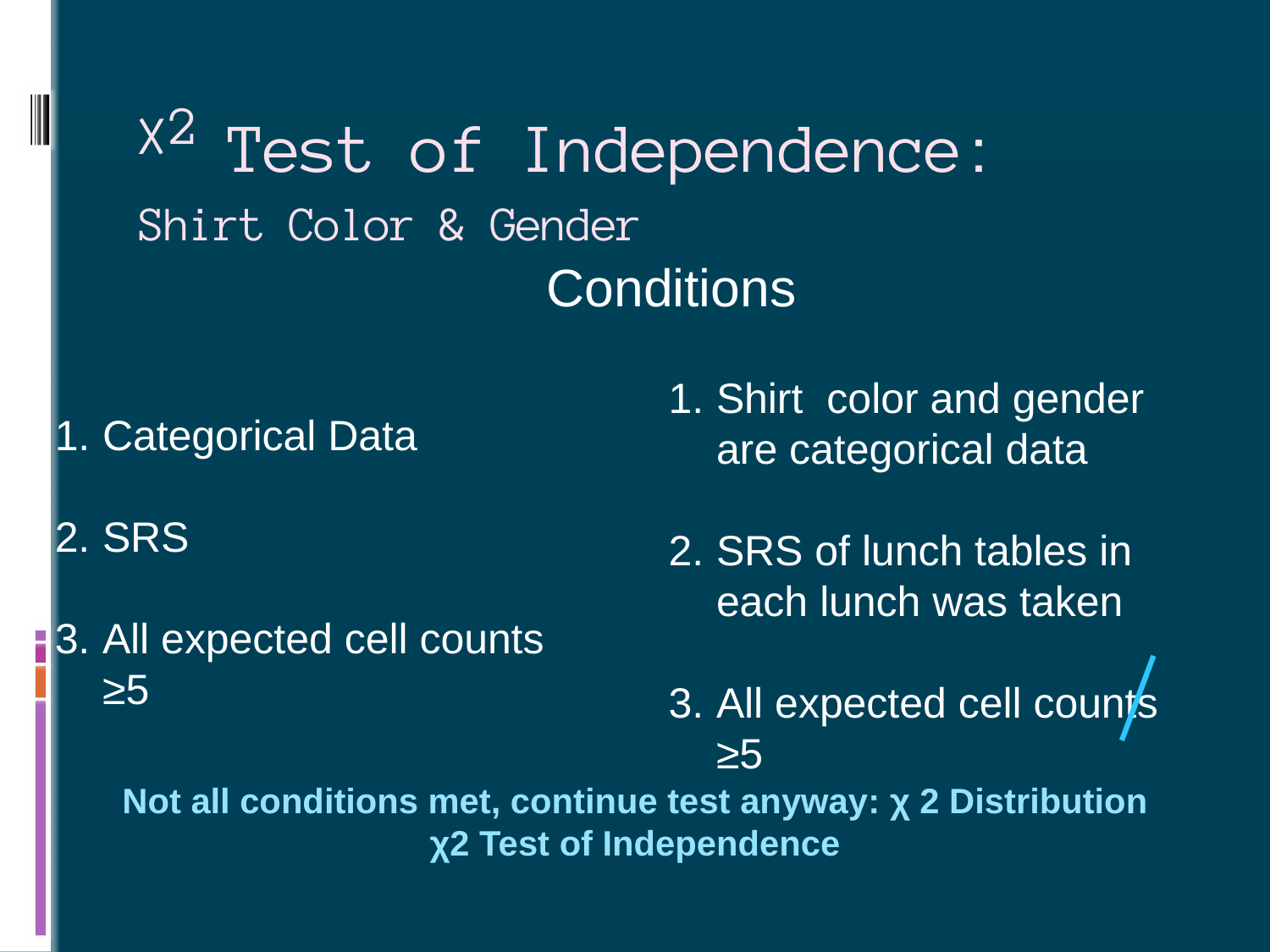

# χ2 Test of Independence: Shirt Color & Gender
Conditions

Shirt  color and gender are categorical data

SRS of lunch tables in each lunch was taken

All expected cell counts ≥5
Categorical Data

SRS

All expected cell counts ≥5
Not all conditions met, continue test anyway: χ 2 Distribution
χ2 Test of Independence